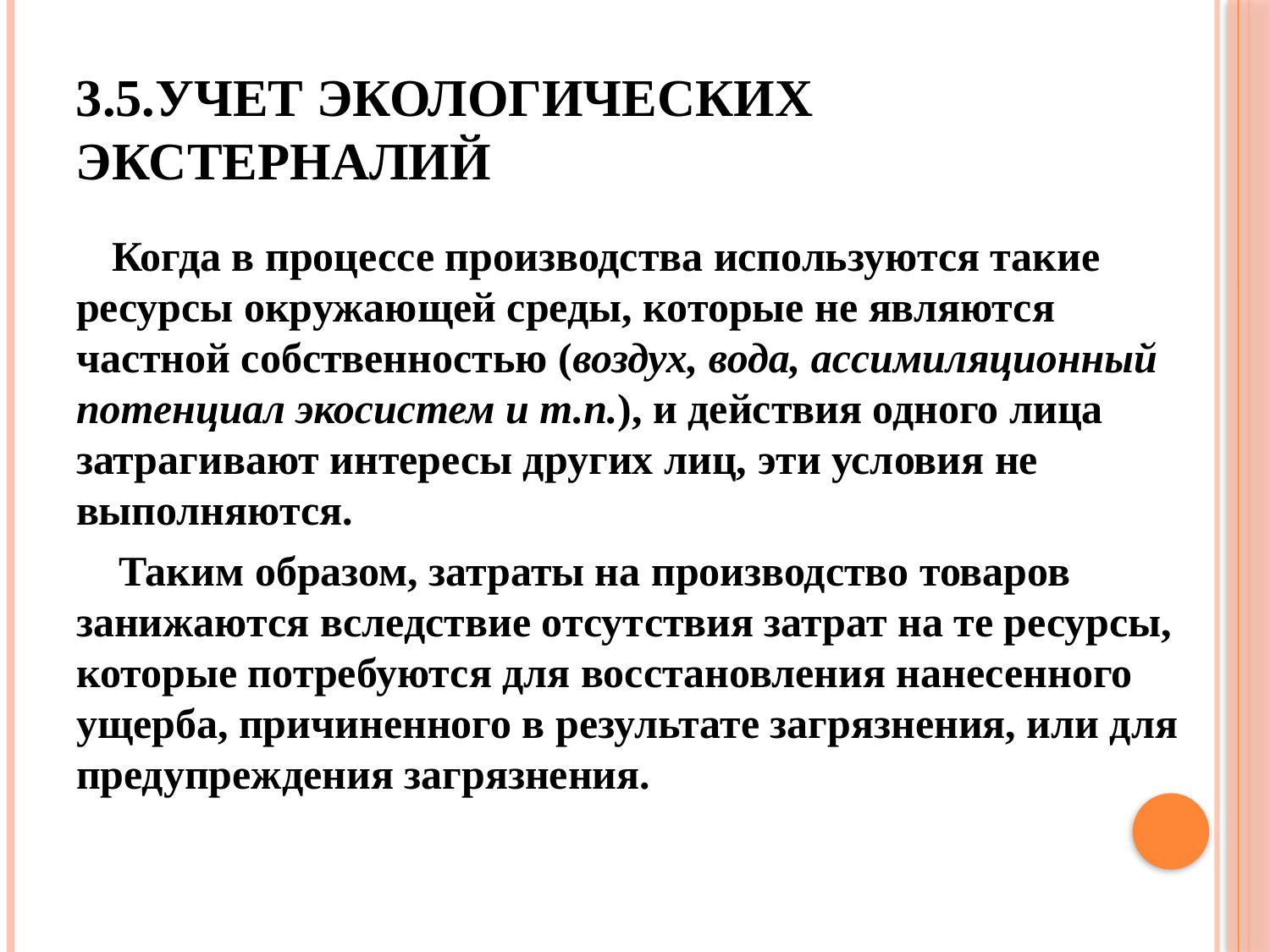

# 3.5.Учет экологических экстерналий
   Когда в процессе производства используются такие ресурсы окружающей среды, которые не являются частной собственностью (воздух, вода, ассимиляционный потенциал экосистем и т.п.), и действия одного лица затрагивают интересы других лиц, эти условия не выполняются.
    Таким образом, затраты на производство товаров занижаются вследствие отсутствия затрат на те ресурсы, которые потребуются для восстановления нанесенного ущерба, причиненного в результате загрязнения, или для предупреждения загрязнения.